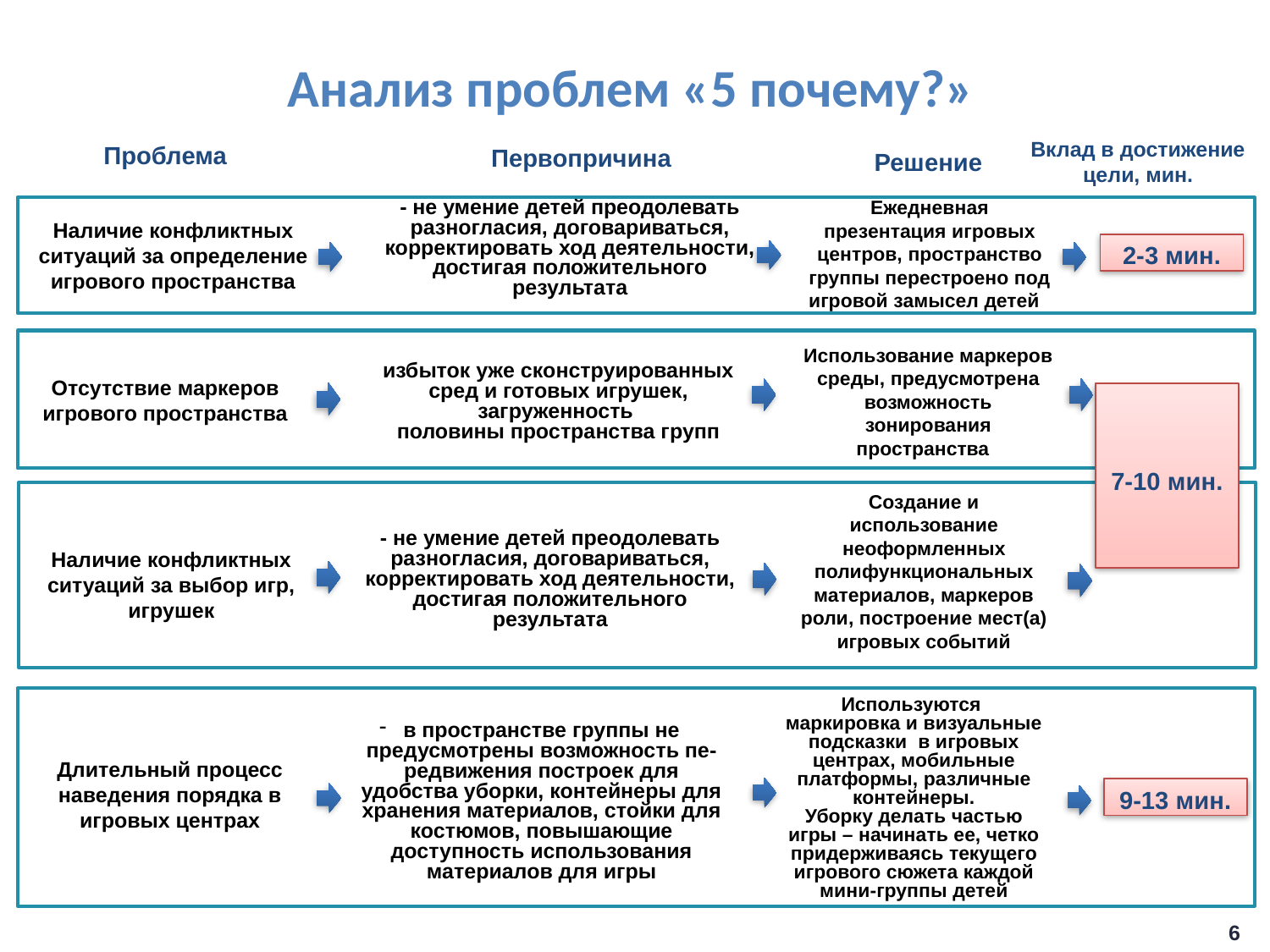

Анализ проблем «5 почему?»
Вклад в достижение цели, мин.
Проблема
Первопричина
Решение
Ежедневная презентация игровых центров, пространство группы перестроено под игровой замысел детей
- не умение детей преодолевать разногласия, договариваться, корректировать ход деятельности, достигая положительного результата

Наличие конфликтных ситуаций за определение игрового пространства
2-3 мин.

Использование маркеров среды, предусмотрена возможность зонирования пространства
избыток уже сконструированных сред и готовых игрушек, загруженность
половины пространства групп
Отсутствие маркеров игрового пространства

7-10 мин.

Создание и использование неоформленных полифункциональных материалов, маркеров роли, построение мест(а) игровых событий

- не умение детей преодолевать разногласия, договариваться, корректировать ход деятельности, достигая положительного результата
Наличие конфликтных ситуаций за выбор игр, игрушек

Используются  маркировка и визуальные подсказки  в игровых центрах, мобильные платформы, различные контейнеры.
Уборку делать частью игры – начинать ее, четко придерживаясь текущего игрового сюжета каждой мини-группы детей

в пространстве группы не предусмотрены возможность пе-редвижения построек для удобства уборки, контейнеры для хранения материалов, стойки для костюмов, повышающие доступность использования материалов для игры
Длительный процесс наведения порядка в игровых центрах

9-13 мин.

6